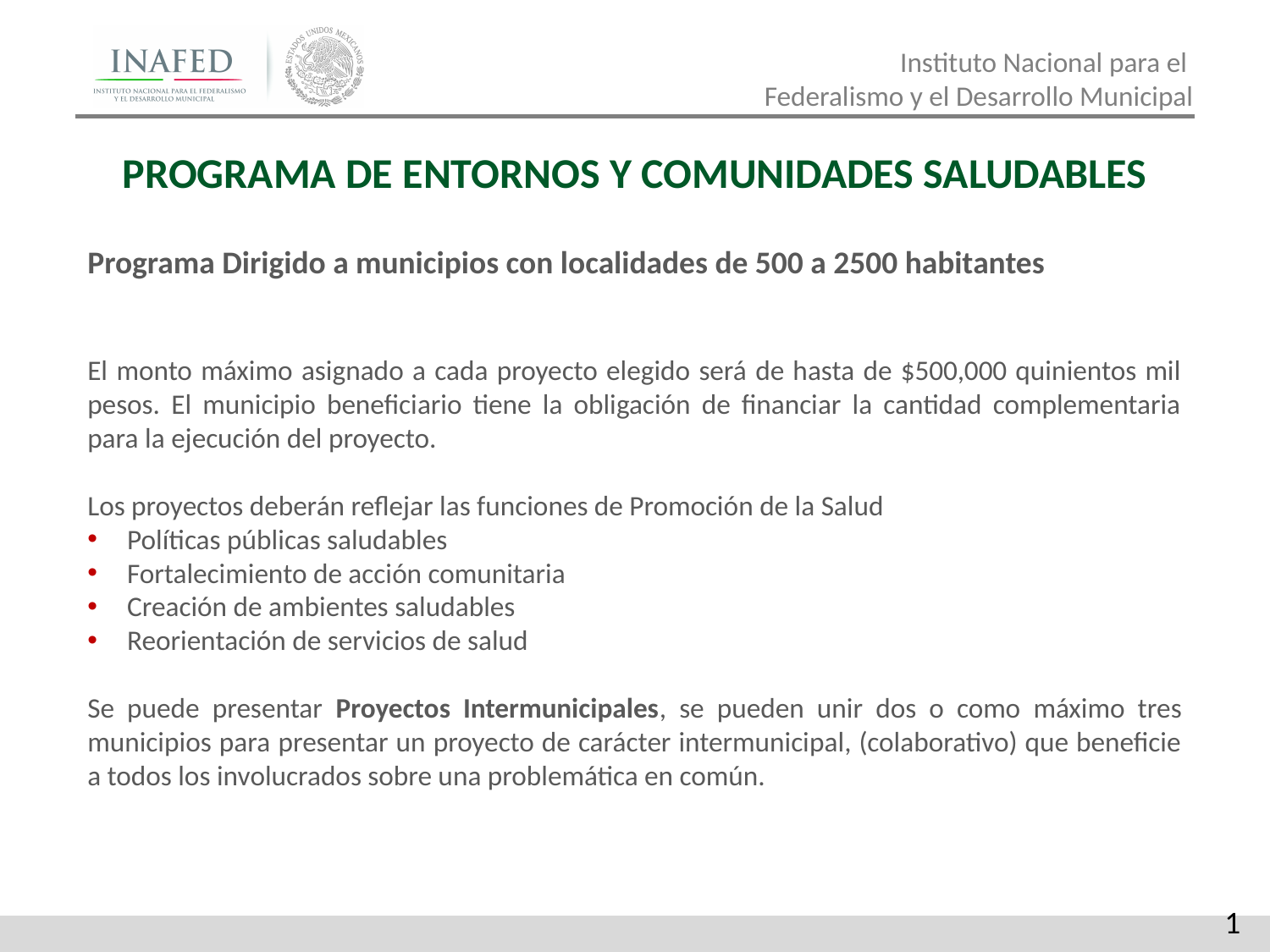

PROGRAMA DE ENTORNOS Y COMUNIDADES SALUDABLES
Programa Dirigido a municipios con localidades de 500 a 2500 habitantes
El monto máximo asignado a cada proyecto elegido será de hasta de $500,000 quinientos mil pesos. El municipio beneficiario tiene la obligación de financiar la cantidad complementaria para la ejecución del proyecto.

Los proyectos deberán reflejar las funciones de Promoción de la Salud
Políticas públicas saludables
Fortalecimiento de acción comunitaria
Creación de ambientes saludables
Reorientación de servicios de salud

Se puede presentar Proyectos Intermunicipales, se pueden unir dos o como máximo tres municipios para presentar un proyecto de carácter intermunicipal, (colaborativo) que beneficie a todos los involucrados sobre una problemática en común.
1